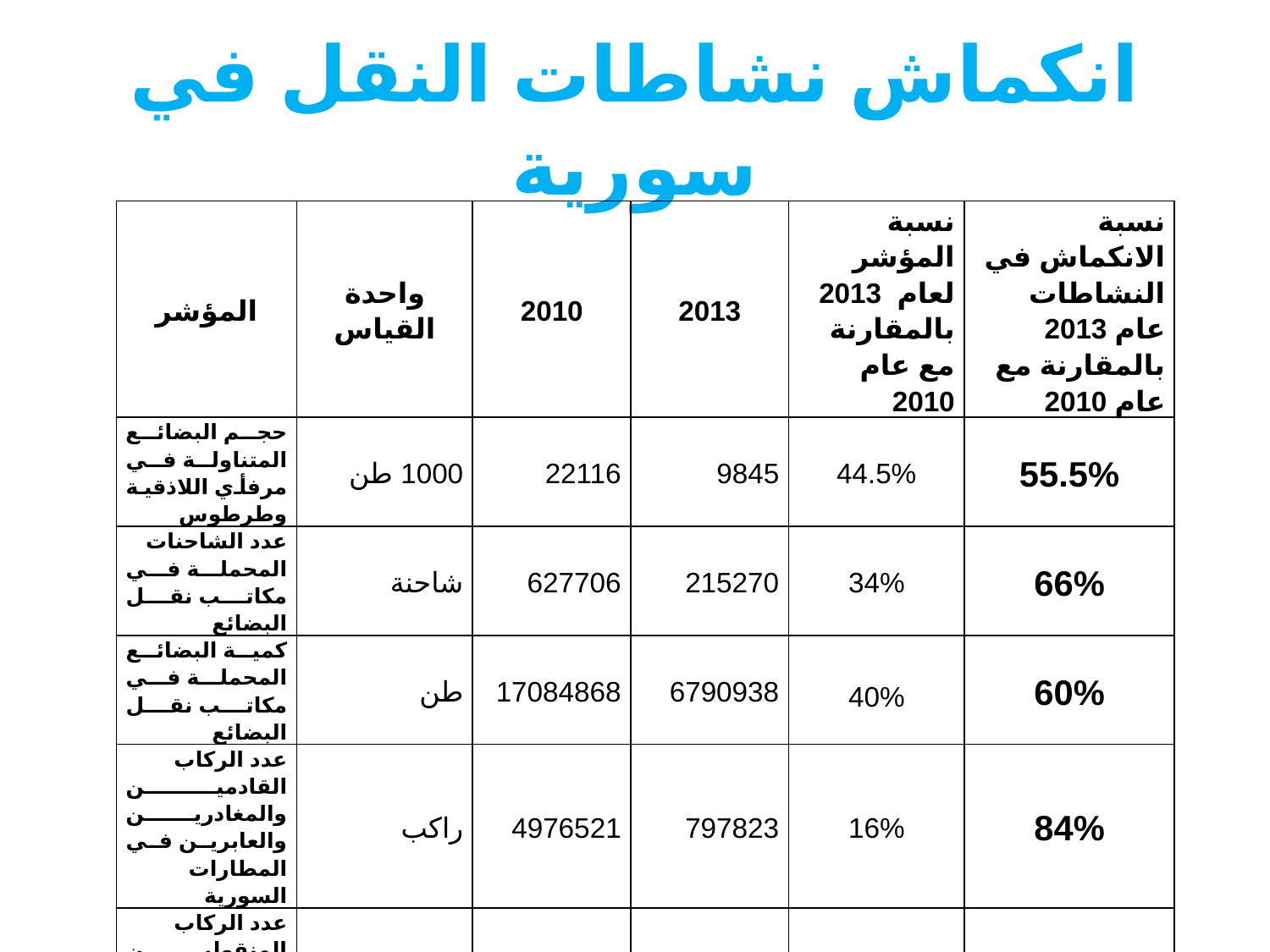

# انكماش نشاطات النقل في سورية
| المؤشر | واحدة القياس | 2010 | 2013 | نسبة المؤشر لعام 2013 بالمقارنة مع عام 2010 | نسبة الانكماش في النشاطات عام 2013 بالمقارنة مع عام 2010 |
| --- | --- | --- | --- | --- | --- |
| حجم البضائع المتناولة في مرفأي اللاذقية وطرطوس | 1000 طن | 22116 | 9845 | 44.5% | 55.5% |
| عدد الشاحنات المحملة في مكاتب نقل البضائع | شاحنة | 627706 | 215270 | 34% | 66% |
| كمية البضائع المحملة في مكاتب نقل البضائع | طن | 17084868 | 6790938 | 40% | 60% |
| عدد الركاب القادمين والمغادرين والعابرين في المطارات السورية | راكب | 4976521 | 797823 | 16% | 84% |
| عدد الركاب المنقولين بالسكك الحديدية السورية | راكب | 3572000 | 154000 | 4.3% | 95.7% |
| حجم البضائع المنقولة بالخطوط الحديدية السورية | 1000 طن | 8505 | 239 | 2.8% | 97.2% |